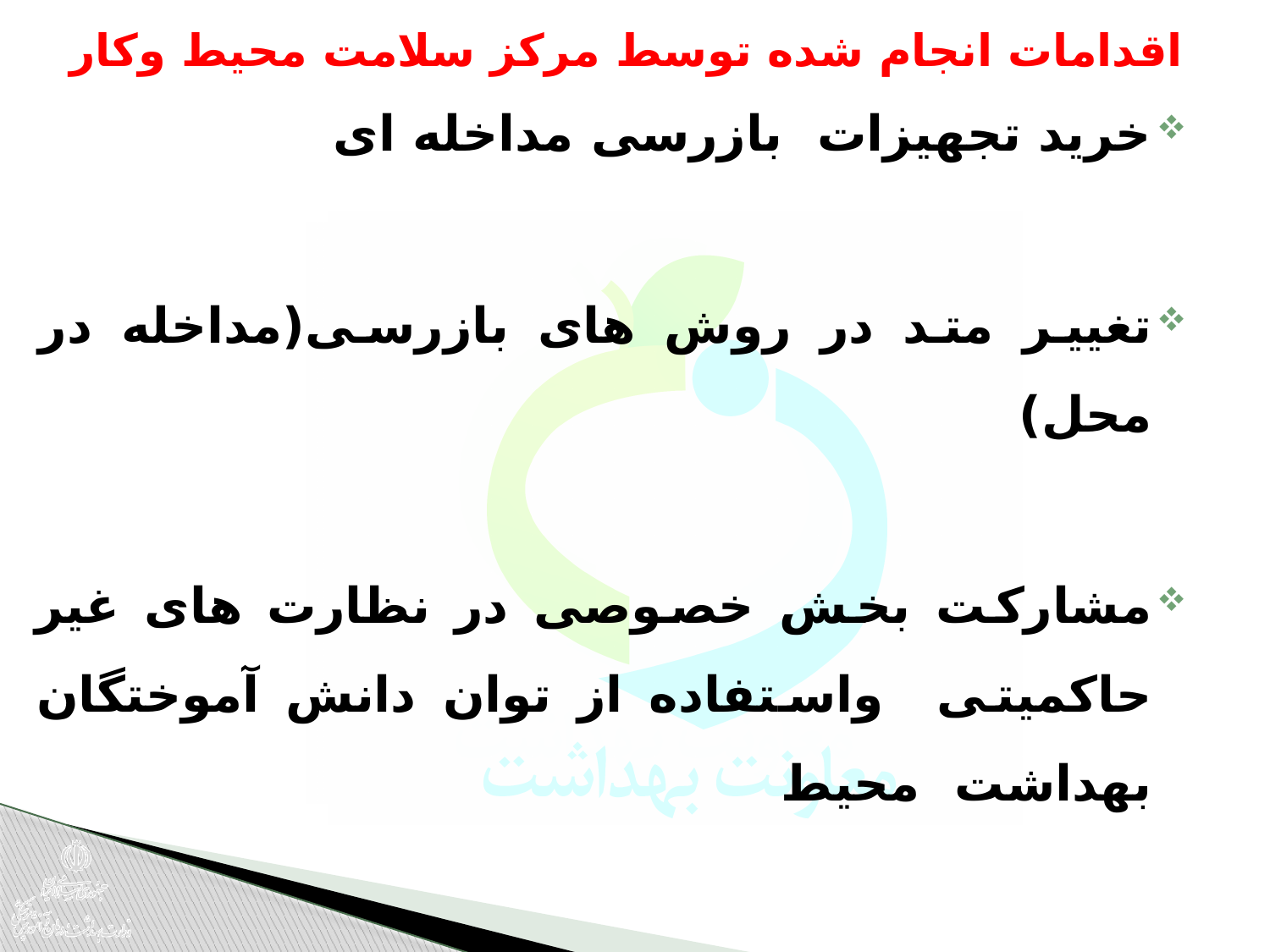

# اقدامات انجام شده توسط مرکز سلامت محیط وکار
خرید تجهیزات  بازرسی مداخله ای

تغییر متد در روش های بازرسی(مداخله در محل)

مشارکت بخش خصوصی در نظارت های غیر حاکمیتی  واستفاده از توان دانش آموختگان بهداشت  محیط

طراحی وایجاد  فرم الکترونیک ثبت نتایج نمونه برداری مواد غذایی در سامانه جامع بازرسی بهداشت محیط